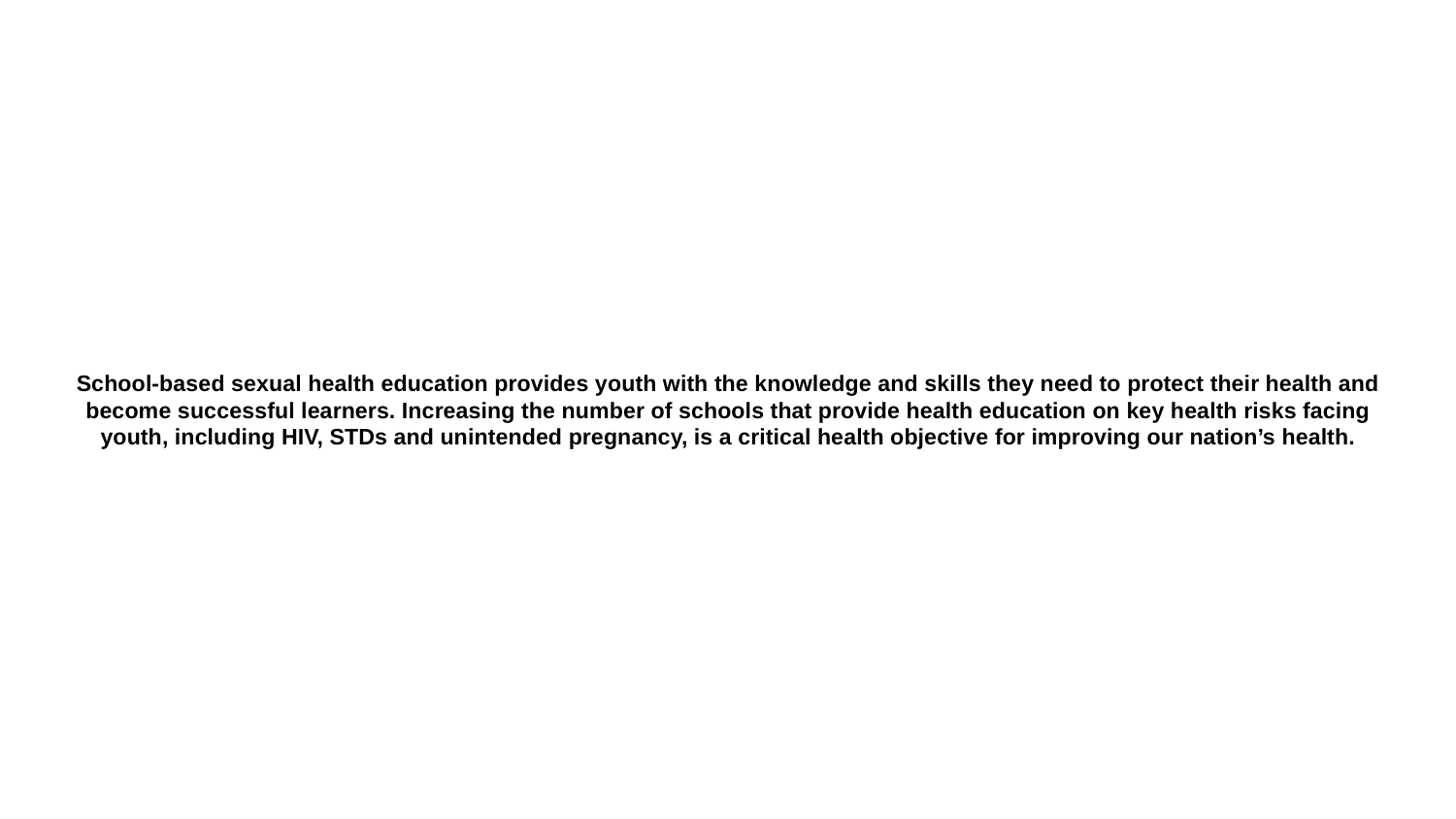

# School-based sexual health education provides youth with the knowledge and skills they need to protect their health and become successful learners. Increasing the number of schools that provide health education on key health risks facing youth, including HIV, STDs and unintended pregnancy, is a critical health objective for improving our nation’s health.